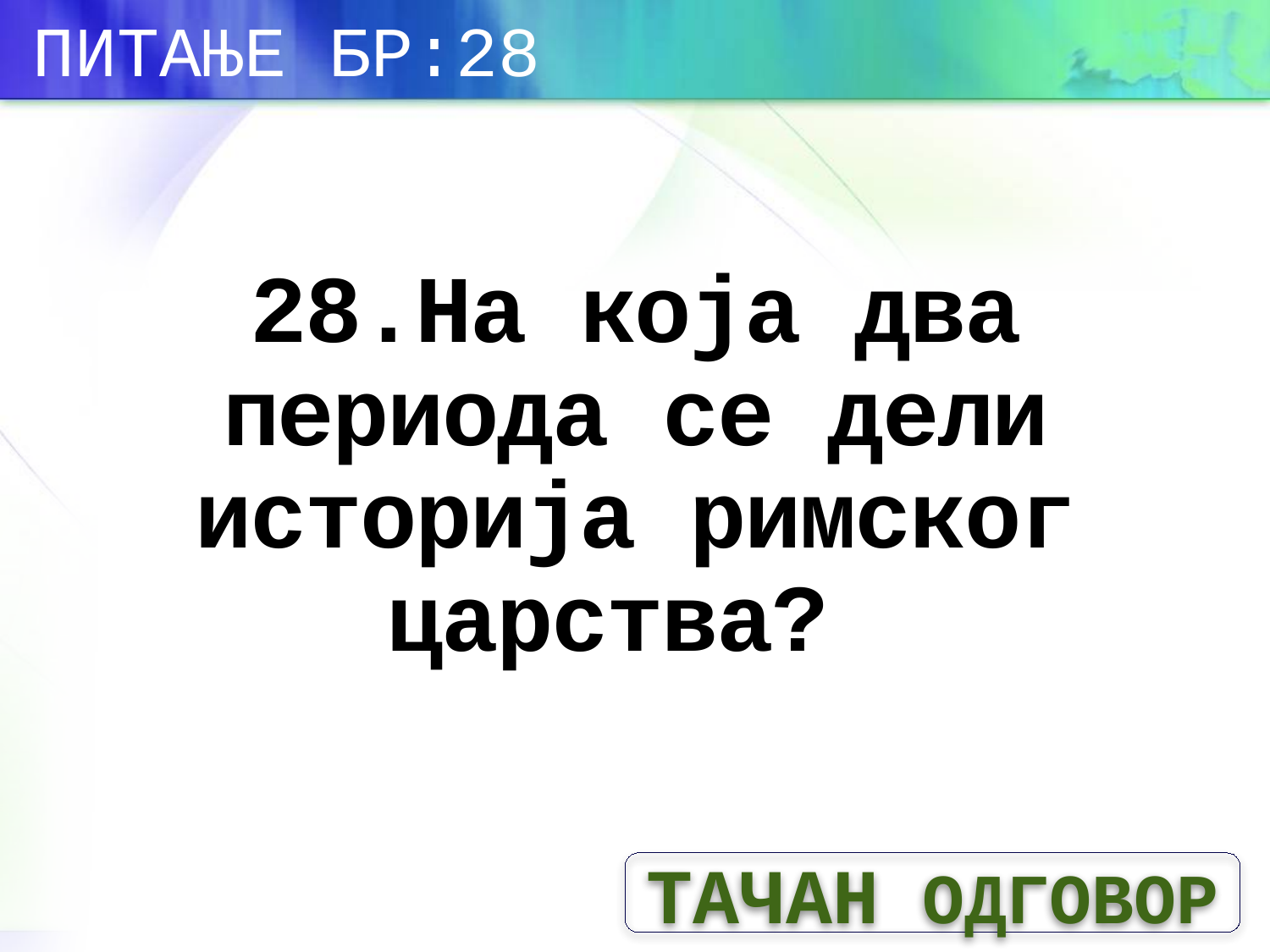

ПИТАЊЕ БР:28
# 28.На која два периода се дели историја римског царства?
ТАЧАН ОДГОВОР